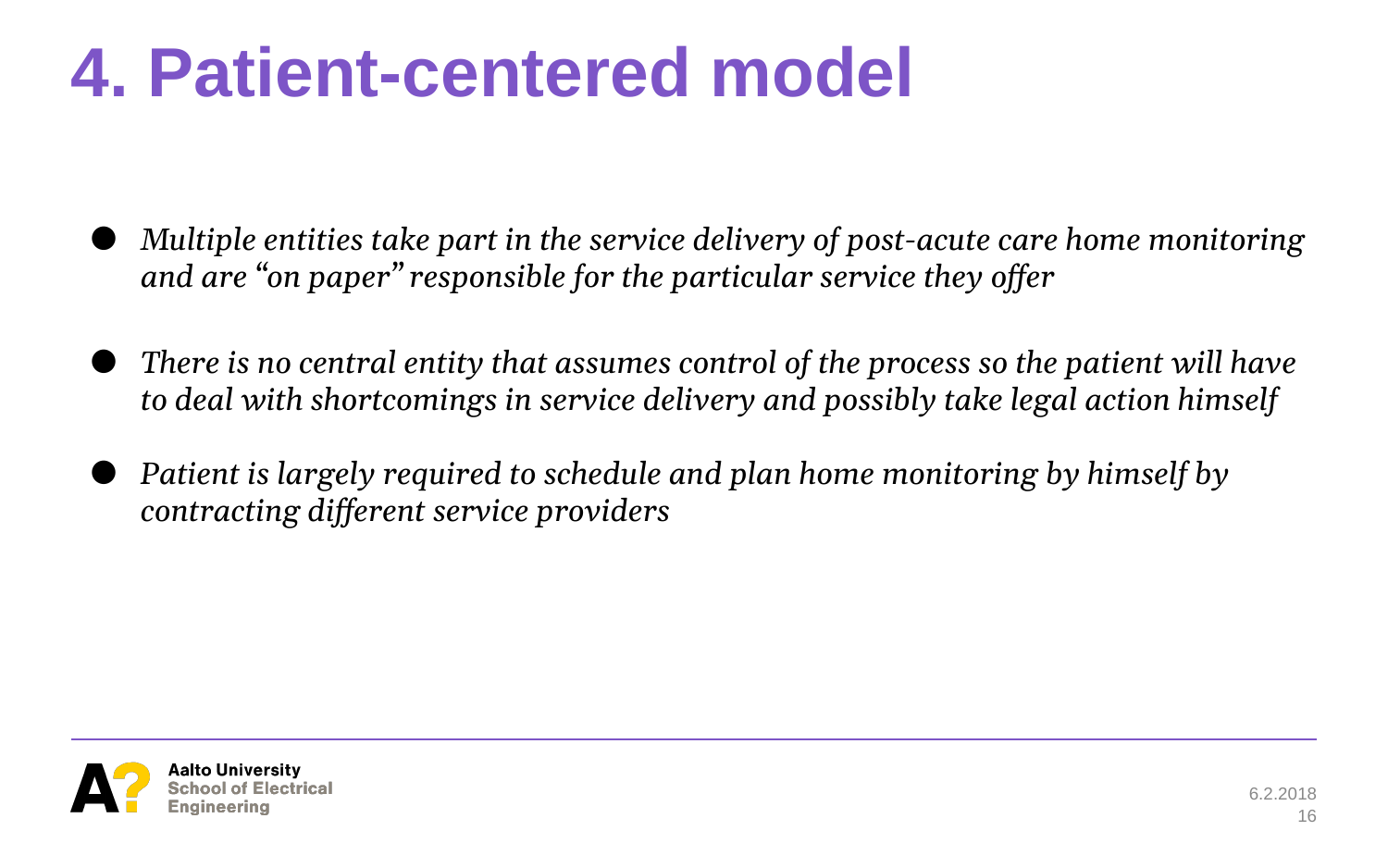

# 4. Patient-centered model
Multiple entities take part in the service delivery of post-acute care home monitoring and are “on paper” responsible for the particular service they offer

There is no central entity that assumes control of the process so the patient will have to deal with shortcomings in service delivery and possibly take legal action himself
Patient is largely required to schedule and plan home monitoring by himself by contracting different service providers
6.2.2018
16